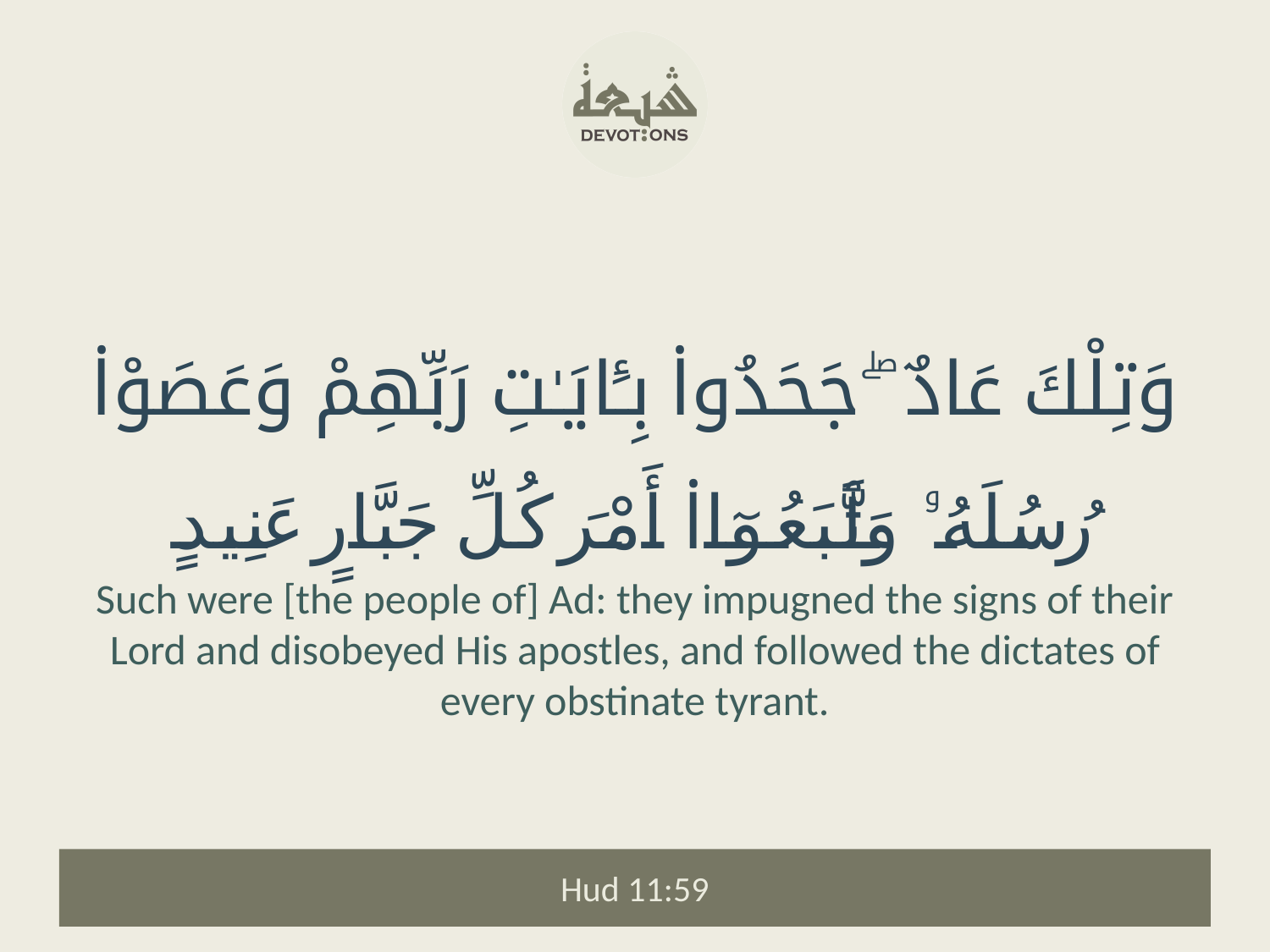

وَتِلْكَ عَادٌ ۖ جَحَدُوا۟ بِـَٔايَـٰتِ رَبِّهِمْ وَعَصَوْا۟ رُسُلَهُۥ وَٱتَّبَعُوٓا۟ أَمْرَ كُلِّ جَبَّارٍ عَنِيدٍ
Such were [the people of] Ad: they impugned the signs of their Lord and disobeyed His apostles, and followed the dictates of every obstinate tyrant.
Hud 11:59